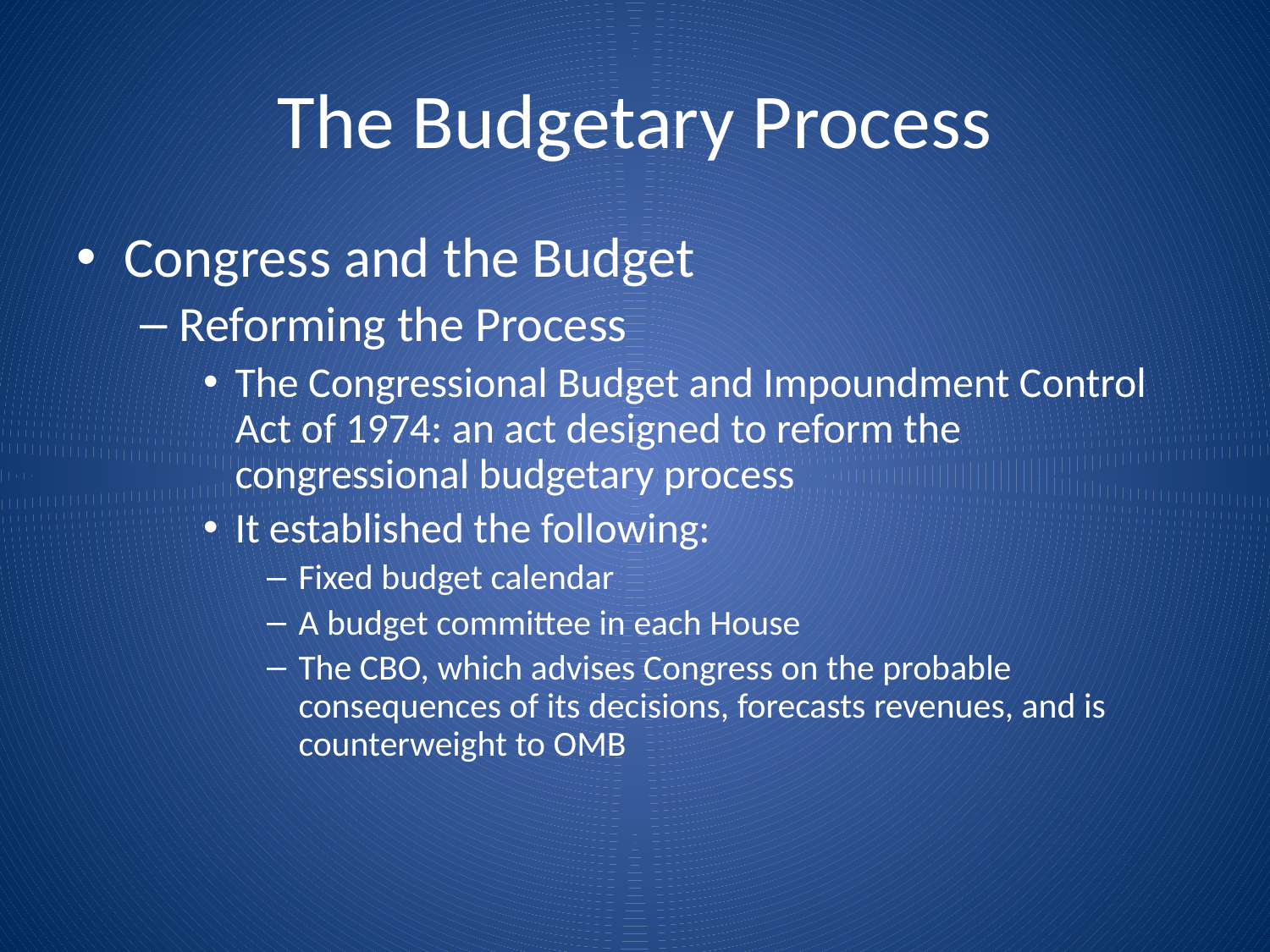

# The Budgetary Process
Congress and the Budget
Reforming the Process
The Congressional Budget and Impoundment Control Act of 1974: an act designed to reform the congressional budgetary process
It established the following:
Fixed budget calendar
A budget committee in each House
The CBO, which advises Congress on the probable consequences of its decisions, forecasts revenues, and is counterweight to OMB